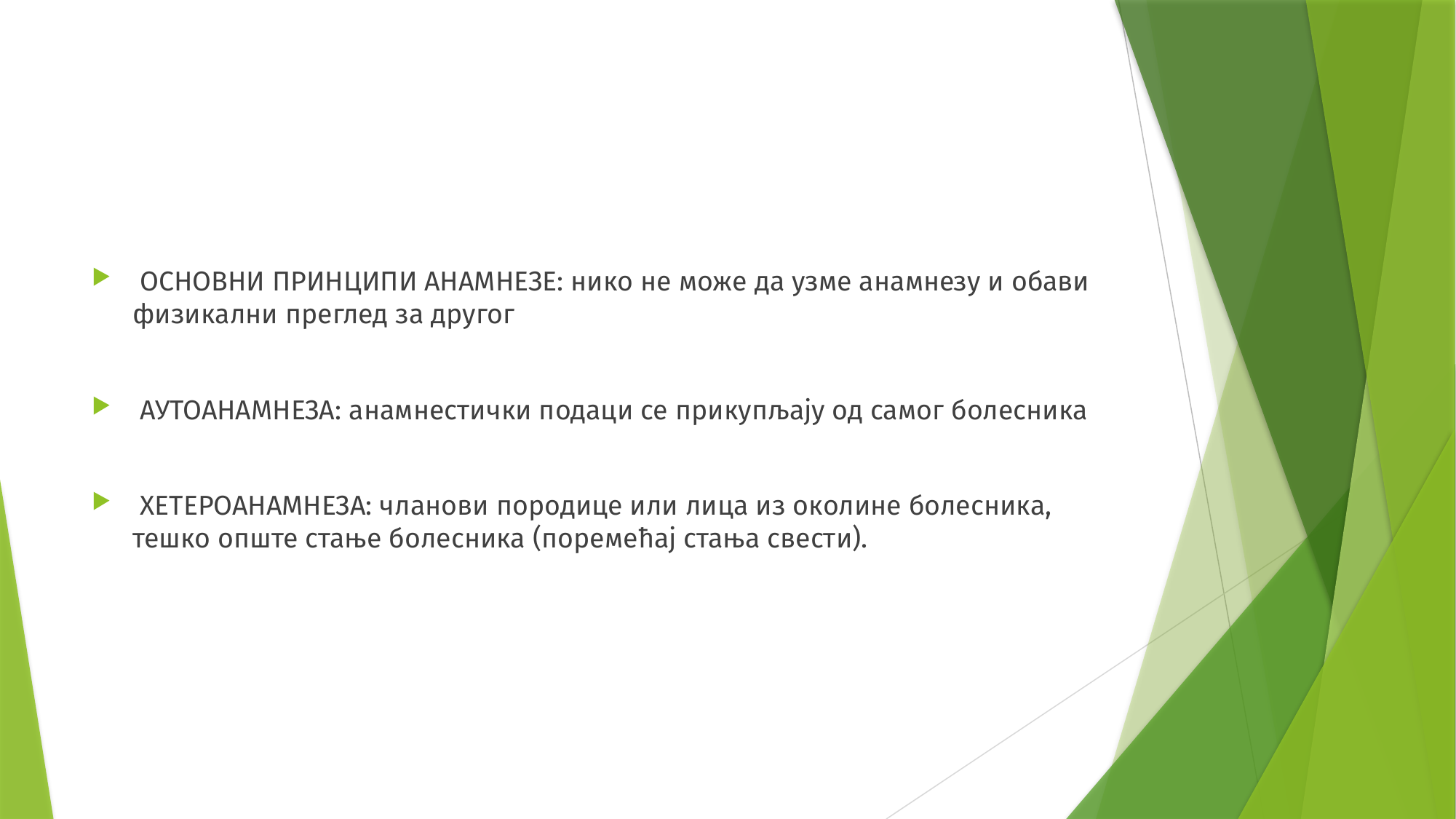

#
 ОСНОВНИ ПРИНЦИПИ АНАМНЕЗЕ: нико не може да узме анамнезу и обави физикални преглед за другог

 АУТОАНАМНЕЗА: анамнестички подаци се прикупљају од самог болесника

 ХЕТЕРОАНАМНЕЗА: чланови породице или лица из околине болесника, тешко опште стање болесника (поремећај стања свести).